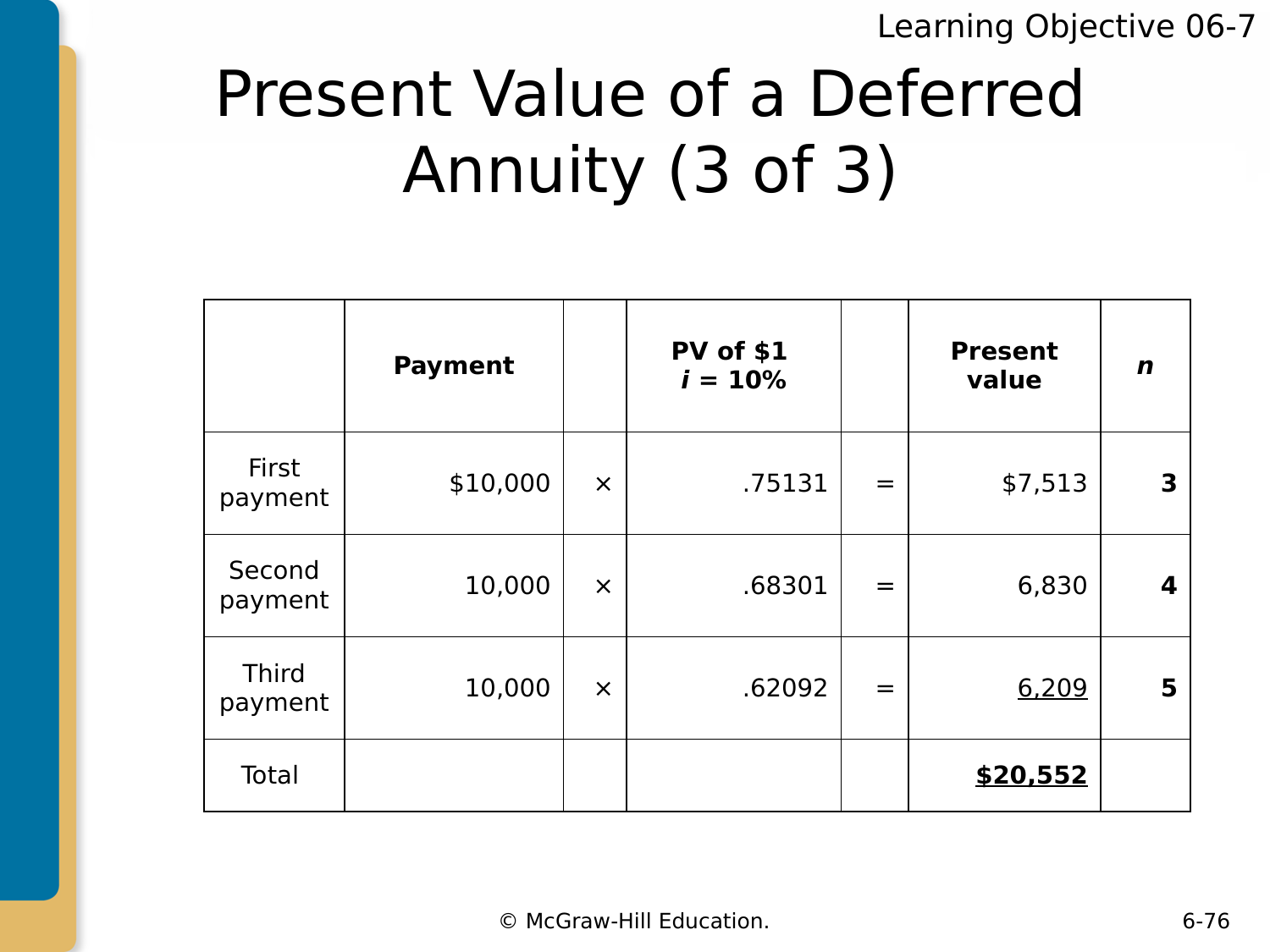

Learning Objective 06-7
# Present Value of a Deferred Annuity (3 of 3)
|  | Payment |  | PV of $1 i = 10% |  | Present value | n |
| --- | --- | --- | --- | --- | --- | --- |
| First payment | $10,000 | × | .75131 | = | $7,513 | 3 |
| Second payment | 10,000 | × | .68301 | = | 6,830 | 4 |
| Third payment | 10,000 | × | .62092 | = | 6,209 | 5 |
| Total |  |  |  |  | $20,552 |  |